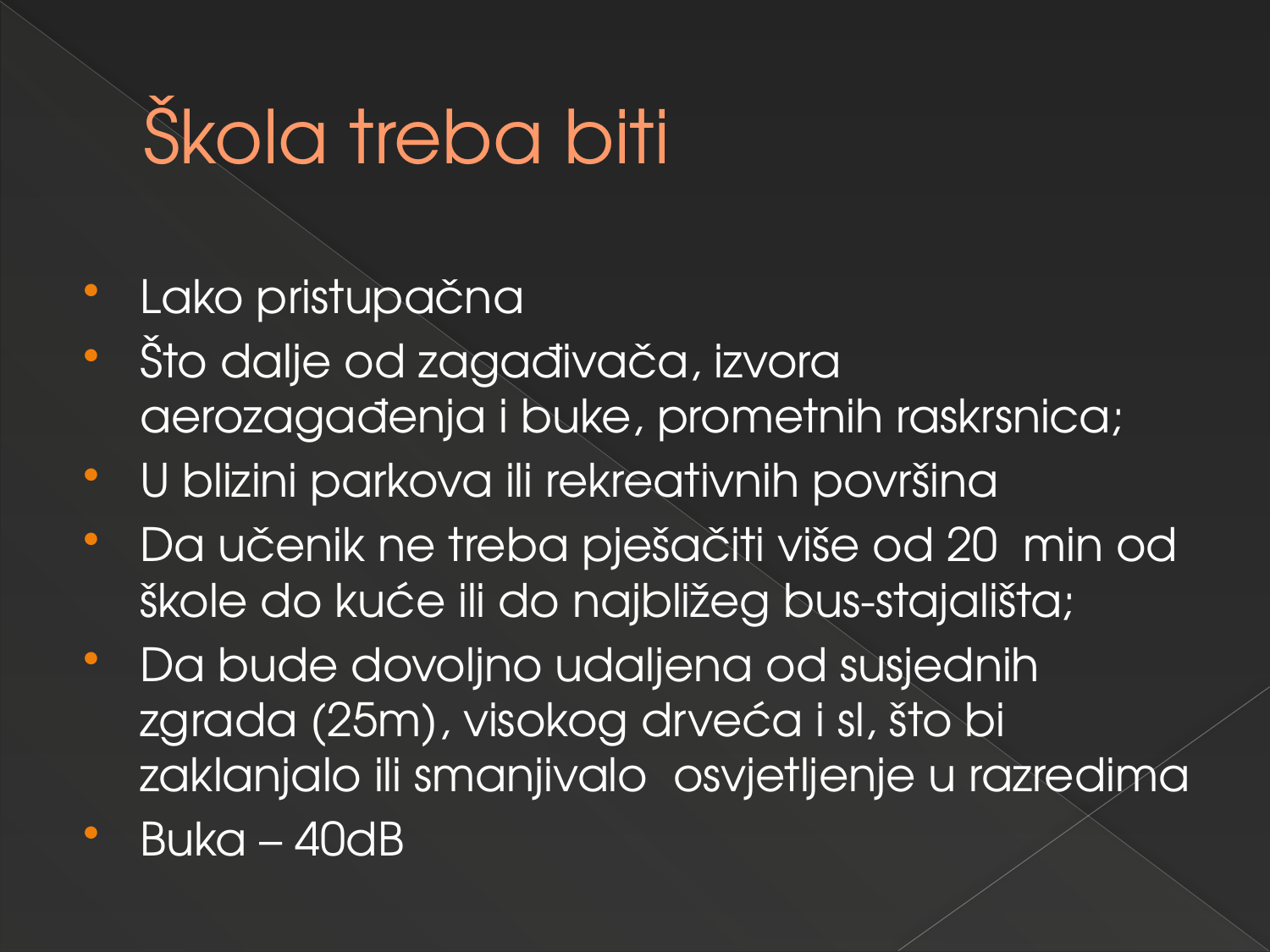

# Škola treba biti
Lako pristupačna
Što dalje od zagađivača, izvora aerozagađenja i buke, prometnih raskrsnica;
U blizini parkova ili rekreativnih površina
Da učenik ne treba pješačiti više od 20  min od škole do kuće ili do najbližeg bus-stajališta;
Da bude dovoljno udaljena od susjednih zgrada (25m), visokog drveća i sl, što bi zaklanjalo ili smanjivalo  osvjetljenje u razredima
Buka – 40dB